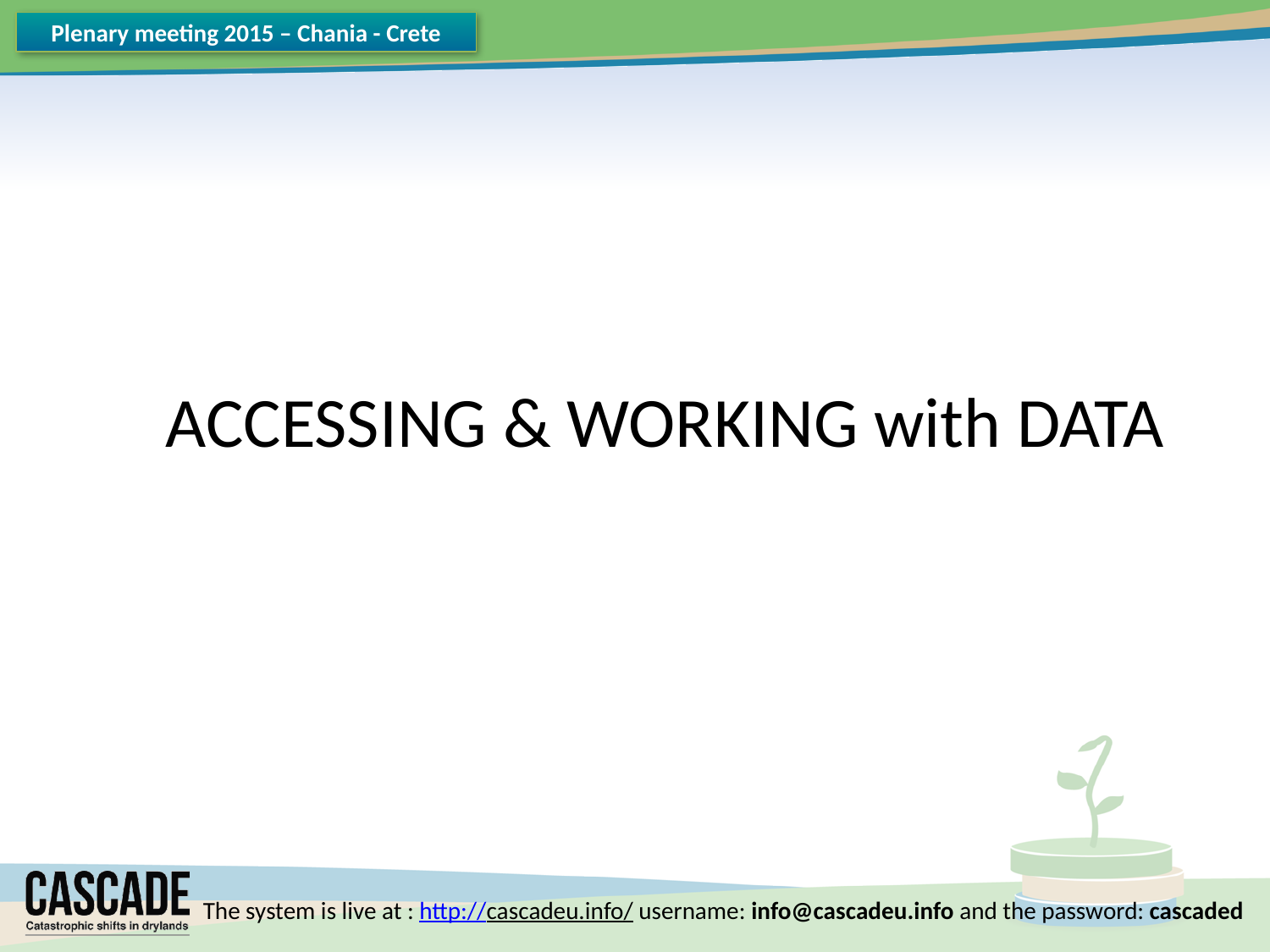

ACCESSING & WORKING with DATA
The system is live at : http://cascadeu.info/ username: info@cascadeu.info and the password: cascaded